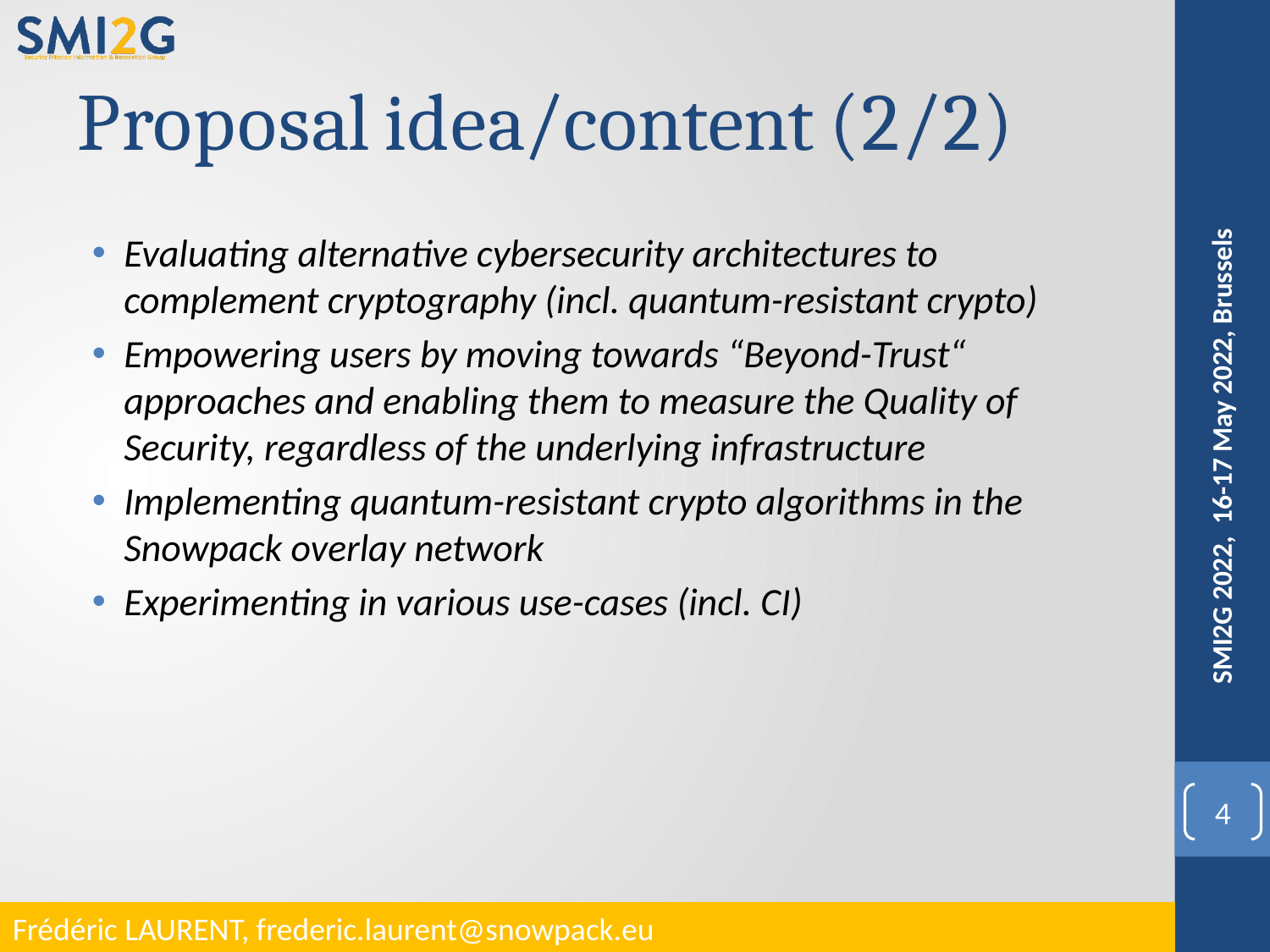

# Proposal idea/content (2/2)
Evaluating alternative cybersecurity architectures to complement cryptography (incl. quantum-resistant crypto)
Empowering users by moving towards “Beyond-Trust“ approaches and enabling them to measure the Quality of Security, regardless of the underlying infrastructure
Implementing quantum-resistant crypto algorithms in the Snowpack overlay network
Experimenting in various use-cases (incl. CI)
SMI2G 2022,  16-17 May 2022, Brussels
4
Frédéric LAURENT, frederic.laurent@snowpack.eu